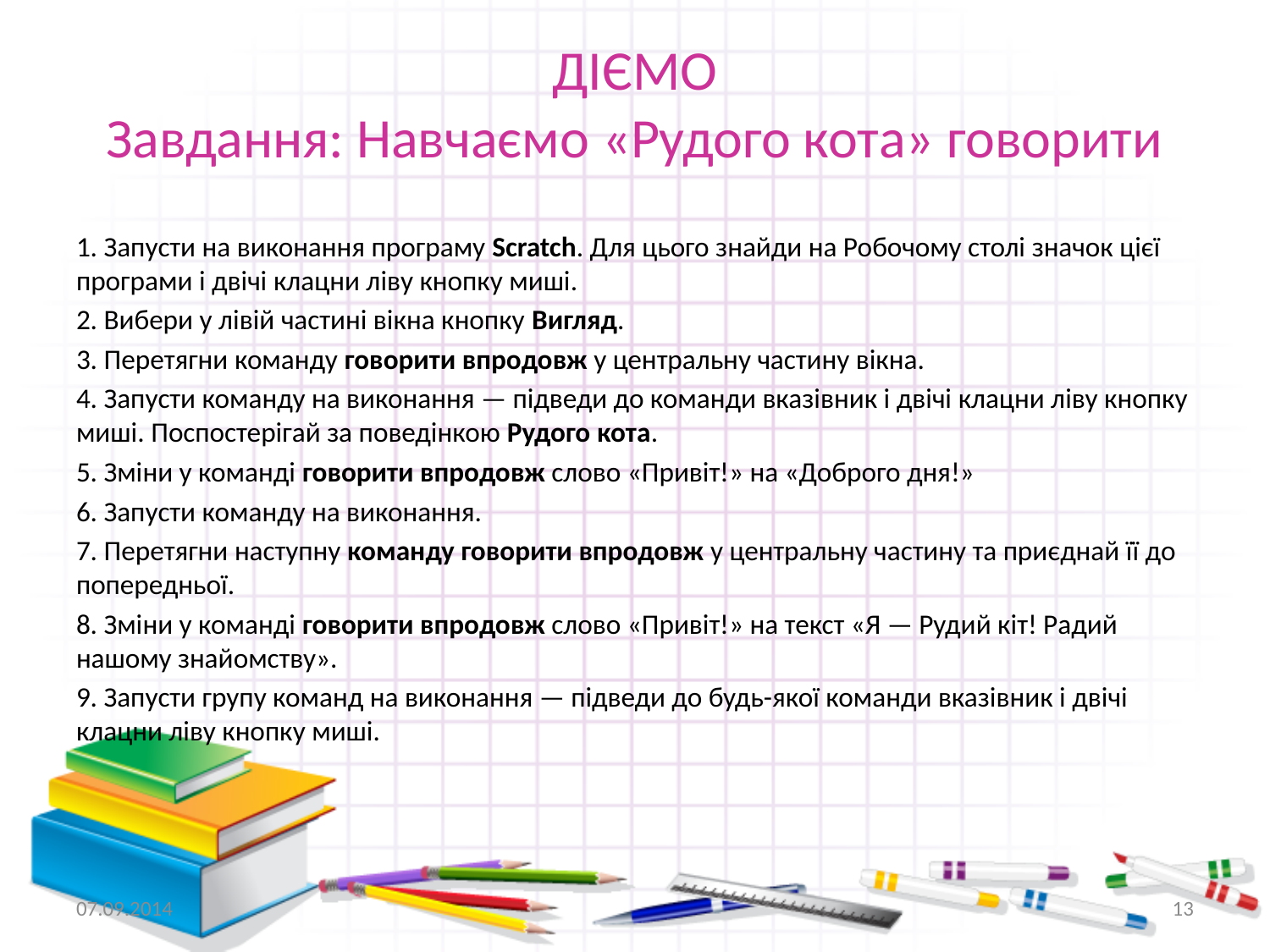

# ДІЄМО Завдання: Навчаємо «Рудого кота» говорити
1. Запусти на виконання програму Scratch. Для цього знайди на Робочому столі значок цієї програми і двічі клацни ліву кнопку миші.
2. Вибери у лівій частині вікна кнопку Вигляд.
3. Перетягни команду говорити впродовж у центральну частину вікна.
4. Запусти команду на виконання — підведи до команди вказівник і двічі клацни ліву кнопку миші. Поспостерігай за поведінкою Рудого кота.
5. Зміни у команді говорити впродовж слово «Привіт!» на «Доброго дня!»
6. Запусти команду на виконання.
7. Перетягни наступну команду говорити впродовж у центральну частину та приєднай її до попередньої.
8. Зміни у команді говорити впродовж слово «Привіт!» на текст «Я — Рудий кіт! Радий нашому знайомству».
9. Запусти групу команд на виконання — підведи до будь-якої команди вказівник і двічі клацни ліву кнопку миші.
07.09.2014
13